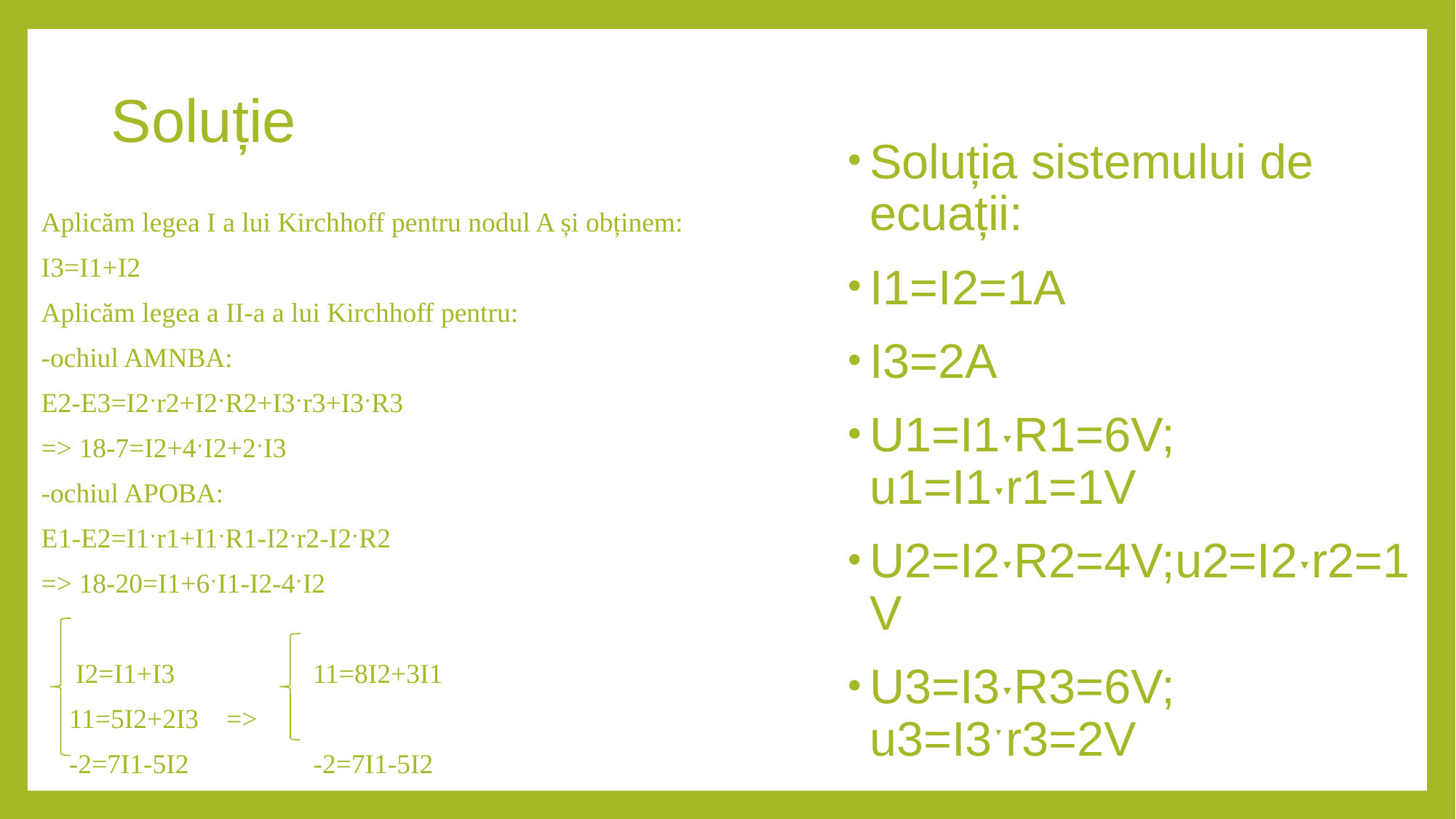

# Soluție
Soluția sistemului de ecuații:
I1=I2=1A
I3=2A
U1=I1ˑR1=6V; u1=I1ˑr1=1V
U2=I2ˑR2=4V;u2=I2ˑr2=1V
U3=I3ˑR3=6V; u3=I3ˑr3=2V

Aplicăm legea I a lui Kirchhoff pentru nodul A și obținem:
I3=I1+I2
Aplicăm legea a II-a a lui Kirchhoff pentru:
-ochiul AMNBA:
E2-E3=I2ˑr2+I2ˑR2+I3ˑr3+I3ˑR3
=> 18-7=I2+4ˑI2+2ˑI3
-ochiul APOBA:
E1-E2=I1ˑr1+I1ˑR1-I2ˑr2-I2ˑR2
=> 18-20=I1+6ˑI1-I2-4ˑI2

     I2=I1+I3                    11=8I2+3I1
    11=5I2+2I3    =>
    -2=7I1-5I2                  -2=7I1-5I2